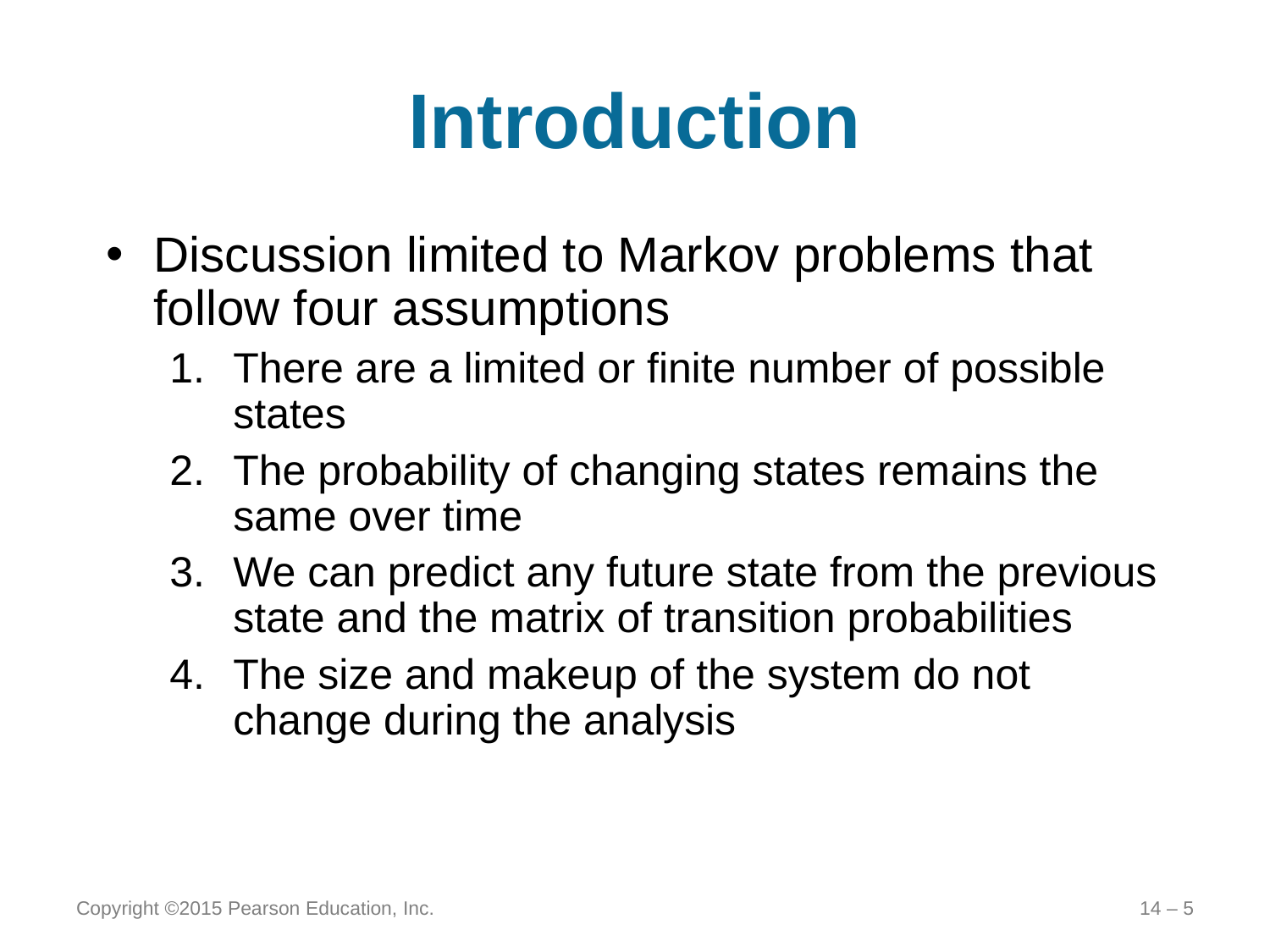

# Introduction
Discussion limited to Markov problems that follow four assumptions
There are a limited or finite number of possible states
The probability of changing states remains the same over time
We can predict any future state from the previous state and the matrix of transition probabilities
The size and makeup of the system do not change during the analysis
Copyright ©2015 Pearson Education, Inc.
14 – 5